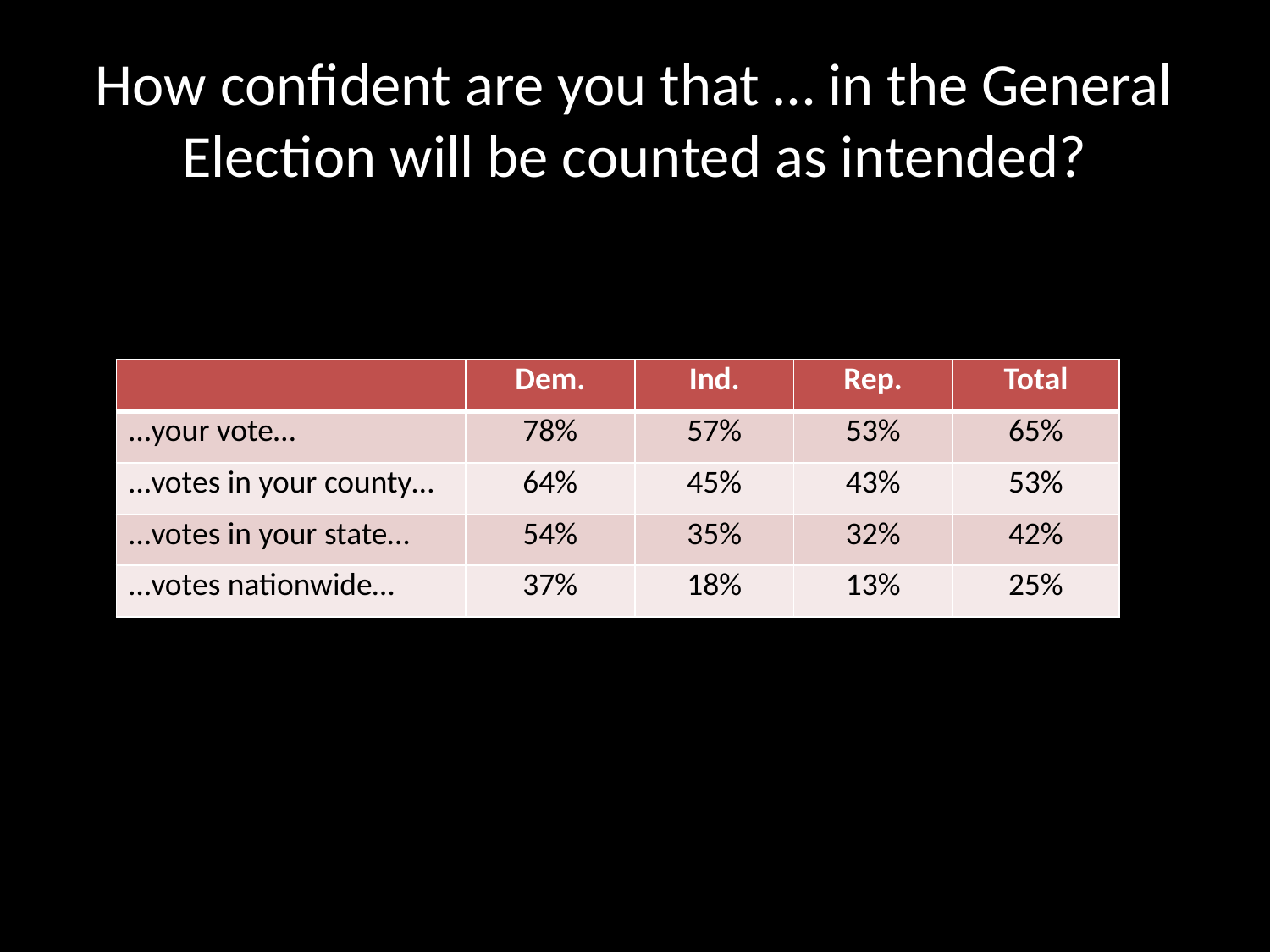

# How confident are you that … in the General Election will be counted as intended?
|  | Dem. | Ind. | Rep. | Total |
| --- | --- | --- | --- | --- |
| …your vote… | 78% | 57% | 53% | 65% |
| …votes in your county… | 64% | 45% | 43% | 53% |
| …votes in your state… | 54% | 35% | 32% | 42% |
| …votes nationwide… | 37% | 18% | 13% | 25% |